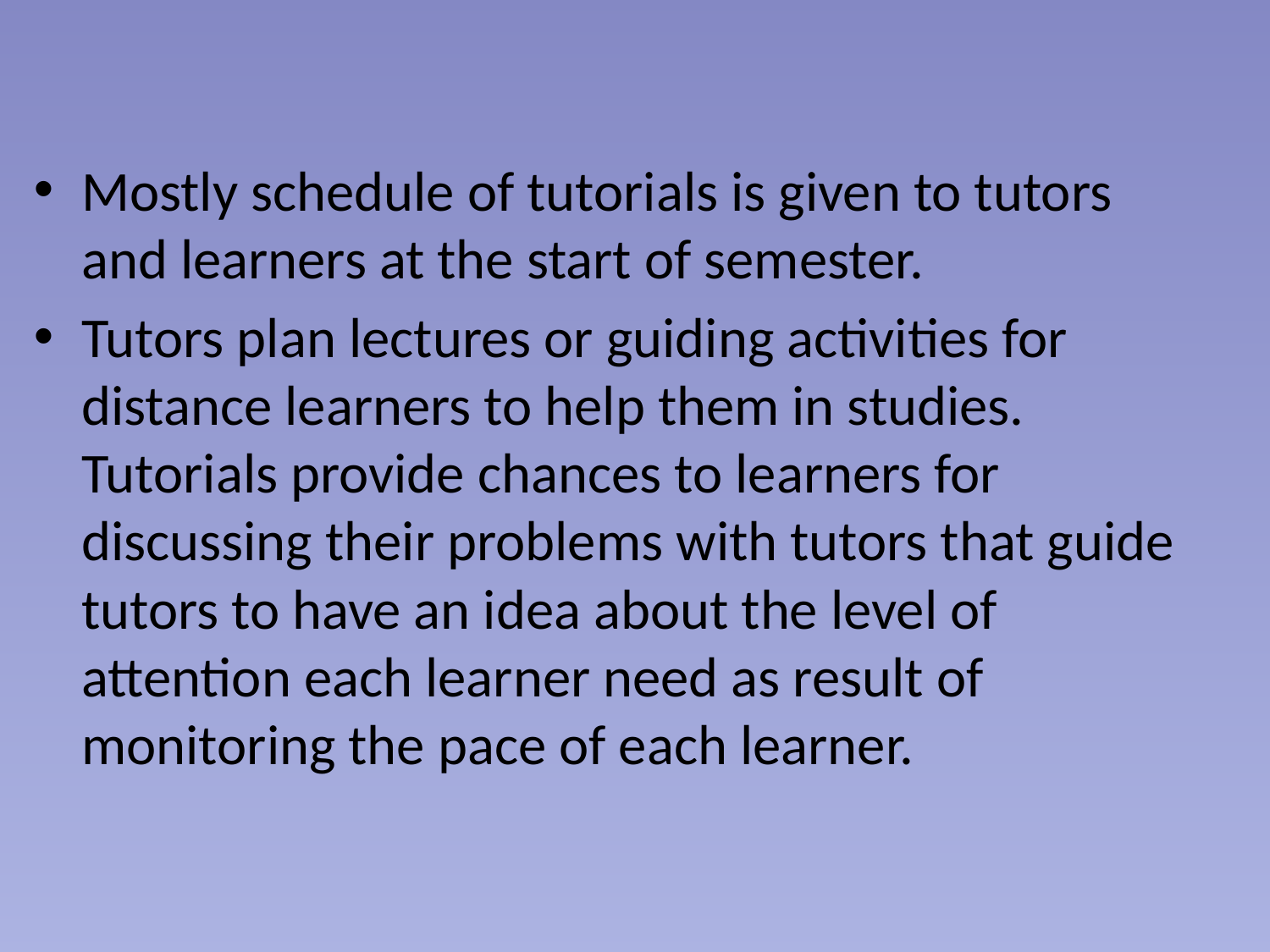

Mostly schedule of tutorials is given to tutors and learners at the start of semester.
Tutors plan lectures or guiding activities for distance learners to help them in studies. Tutorials provide chances to learners for discussing their problems with tutors that guide tutors to have an idea about the level of attention each learner need as result of monitoring the pace of each learner.